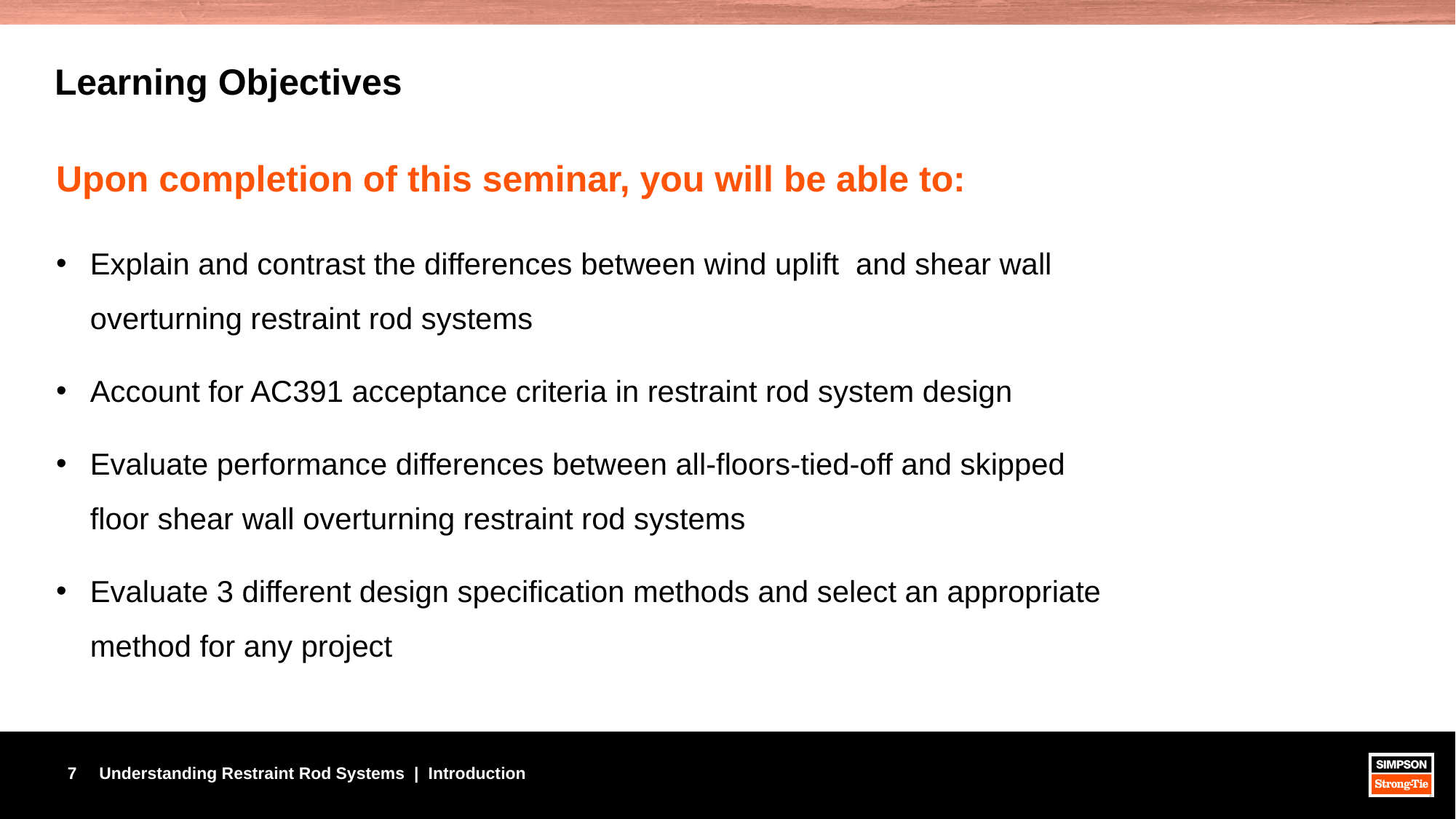

# Learning Objectives
Upon completion of this seminar, you will be able to:
Explain and contrast the differences between wind uplift  and shear wall overturning restraint rod systems
Account for AC391 acceptance criteria in restraint rod system design
Evaluate performance differences between all-floors-tied-off and skipped floor shear wall overturning restraint rod systems
Evaluate 3 different design specification methods and select an appropriate method for any project
Understanding Restraint Rod Systems  |  Introduction